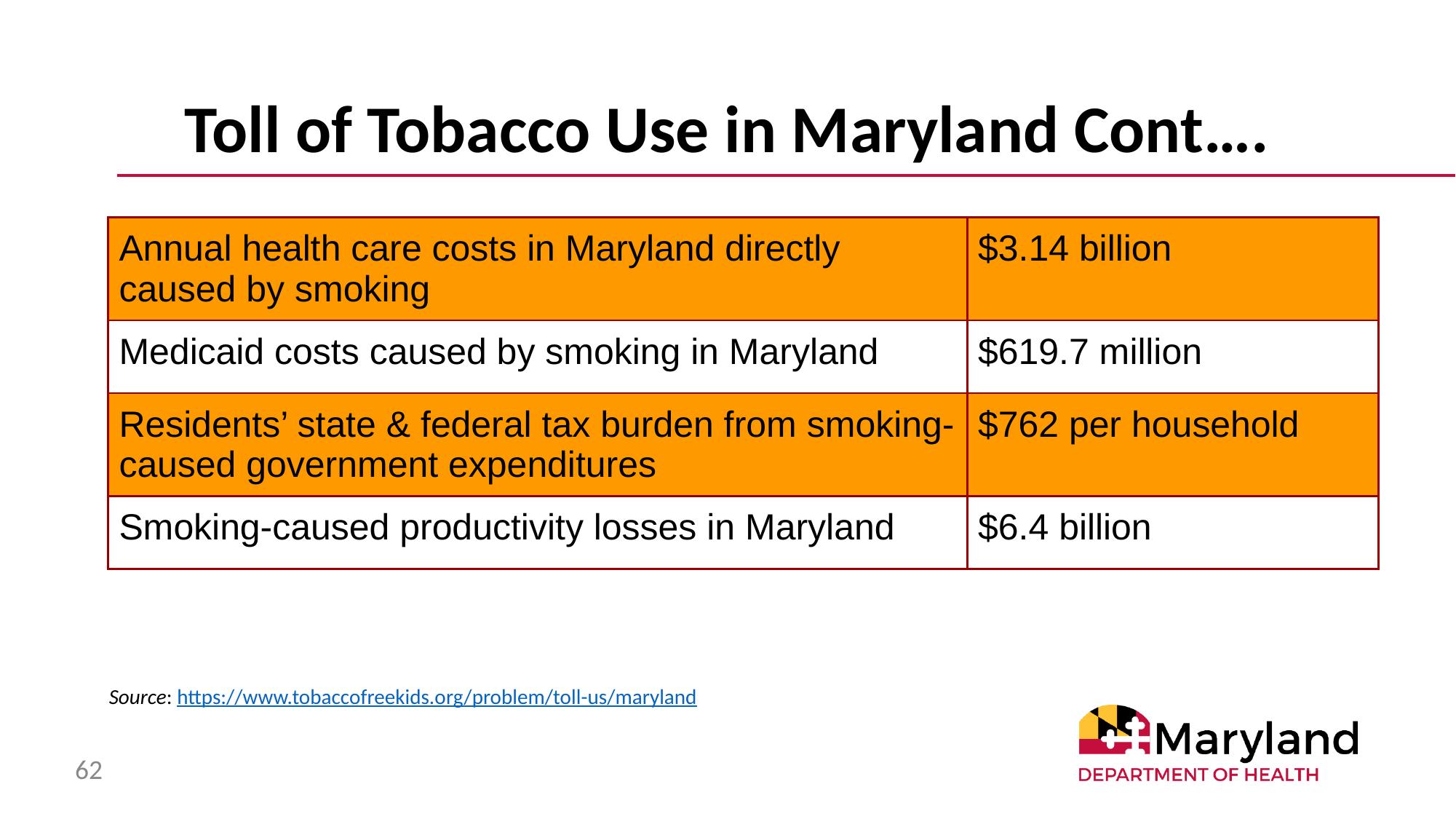

# Toll of Tobacco Use in Maryland Cont….
| Annual health care costs in Maryland directly caused by smoking | $3.14 billion |
| --- | --- |
| Medicaid costs caused by smoking in Maryland | $619.7 million |
| Residents’ state & federal tax burden from smoking-caused government expenditures | $762 per household |
| Smoking-caused productivity losses in Maryland | $6.4 billion |
Source: https://www.tobaccofreekids.org/problem/toll-us/maryland
62